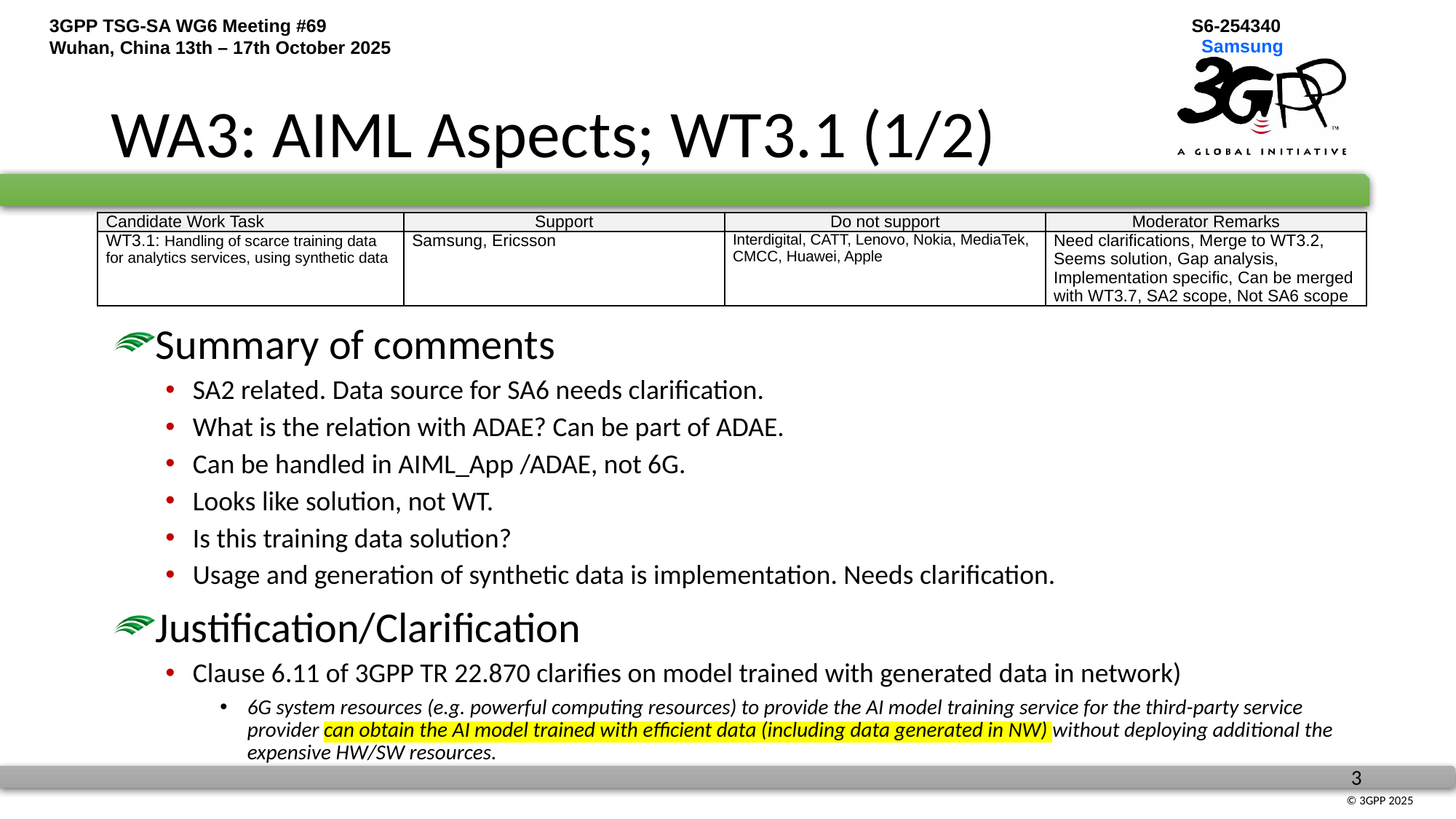

# WA3: AIML Aspects; WT3.1 (1/2)
| Candidate Work Task | Support | Do not support | Moderator Remarks |
| --- | --- | --- | --- |
| WT3.1: Handling of scarce training data for analytics services, using synthetic data | Samsung, Ericsson | Interdigital, CATT, Lenovo, Nokia, MediaTek, CMCC, Huawei, Apple | Need clarifications, Merge to WT3.2, Seems solution, Gap analysis, Implementation specific, Can be merged with WT3.7, SA2 scope, Not SA6 scope |
Summary of comments
SA2 related. Data source for SA6 needs clarification.
What is the relation with ADAE? Can be part of ADAE.
Can be handled in AIML_App /ADAE, not 6G.
Looks like solution, not WT.
Is this training data solution?
Usage and generation of synthetic data is implementation. Needs clarification.
Justification/Clarification
Clause 6.11 of 3GPP TR 22.870 clarifies on model trained with generated data in network)
6G system resources (e.g. powerful computing resources) to provide the AI model training service for the third-party service provider can obtain the AI model trained with efficient data (including data generated in NW) without deploying additional the expensive HW/SW resources.